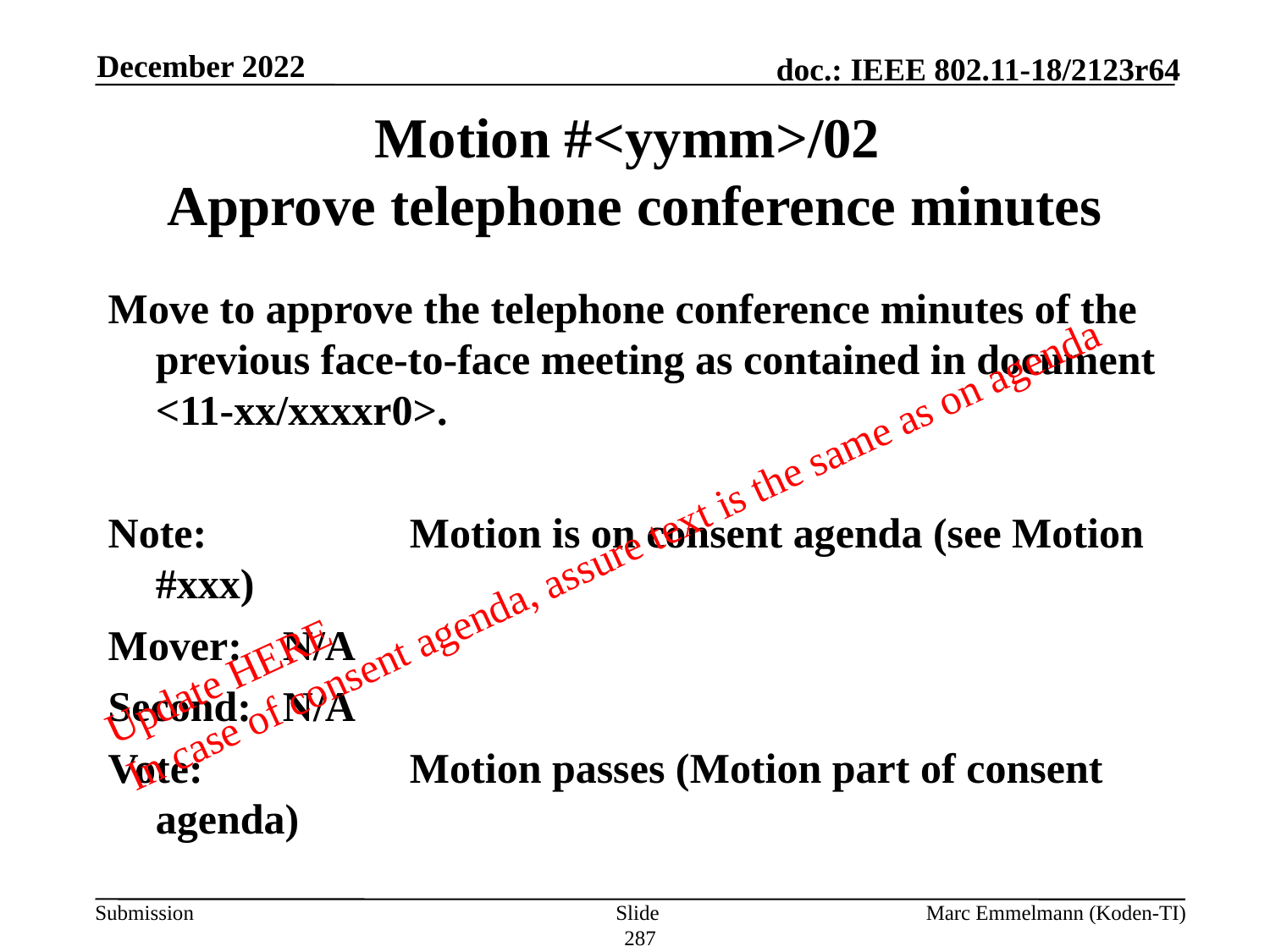

December 2022
# Motion #<yymm>/02 Approve telephone conference minutes
Move to approve the telephone conference minutes of the previous face-to-face meeting as contained in document <11-xx/xxxxr0>.

Note: 		Motion is on consent agenda (see Motion #xxx)
Mover:	N/A
Second:	N/A
Vote:		Motion passes (Motion part of consent agenda)
Update HERE
In case of consent agenda, assure text is the same as on agenda
Slide 287
Marc Emmelmann (Koden-TI)